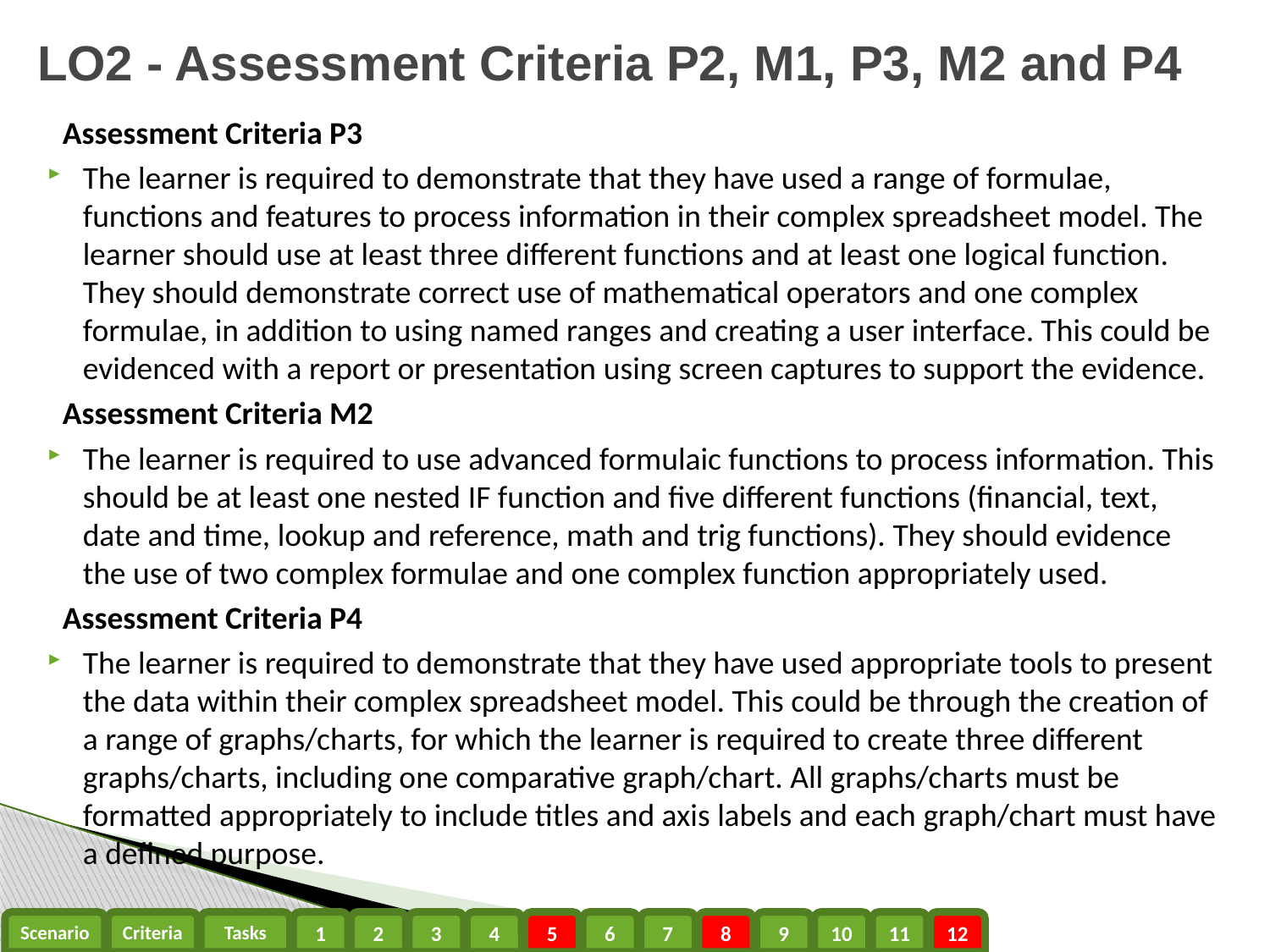

# LO2 - Assessment Criteria P2, M1, P3, M2 and P4
Assessment Criteria P3
The learner is required to demonstrate that they have used a range of formulae, functions and features to process information in their complex spreadsheet model. The learner should use at least three different functions and at least one logical function. They should demonstrate correct use of mathematical operators and one complex formulae, in addition to using named ranges and creating a user interface. This could be evidenced with a report or presentation using screen captures to support the evidence.
Assessment Criteria M2
The learner is required to use advanced formulaic functions to process information. This should be at least one nested IF function and five different functions (financial, text, date and time, lookup and reference, math and trig functions). They should evidence the use of two complex formulae and one complex function appropriately used.
Assessment Criteria P4
The learner is required to demonstrate that they have used appropriate tools to present the data within their complex spreadsheet model. This could be through the creation of a range of graphs/charts, for which the learner is required to create three different graphs/charts, including one comparative graph/chart. All graphs/charts must be formatted appropriately to include titles and axis labels and each graph/chart must have a defined purpose.